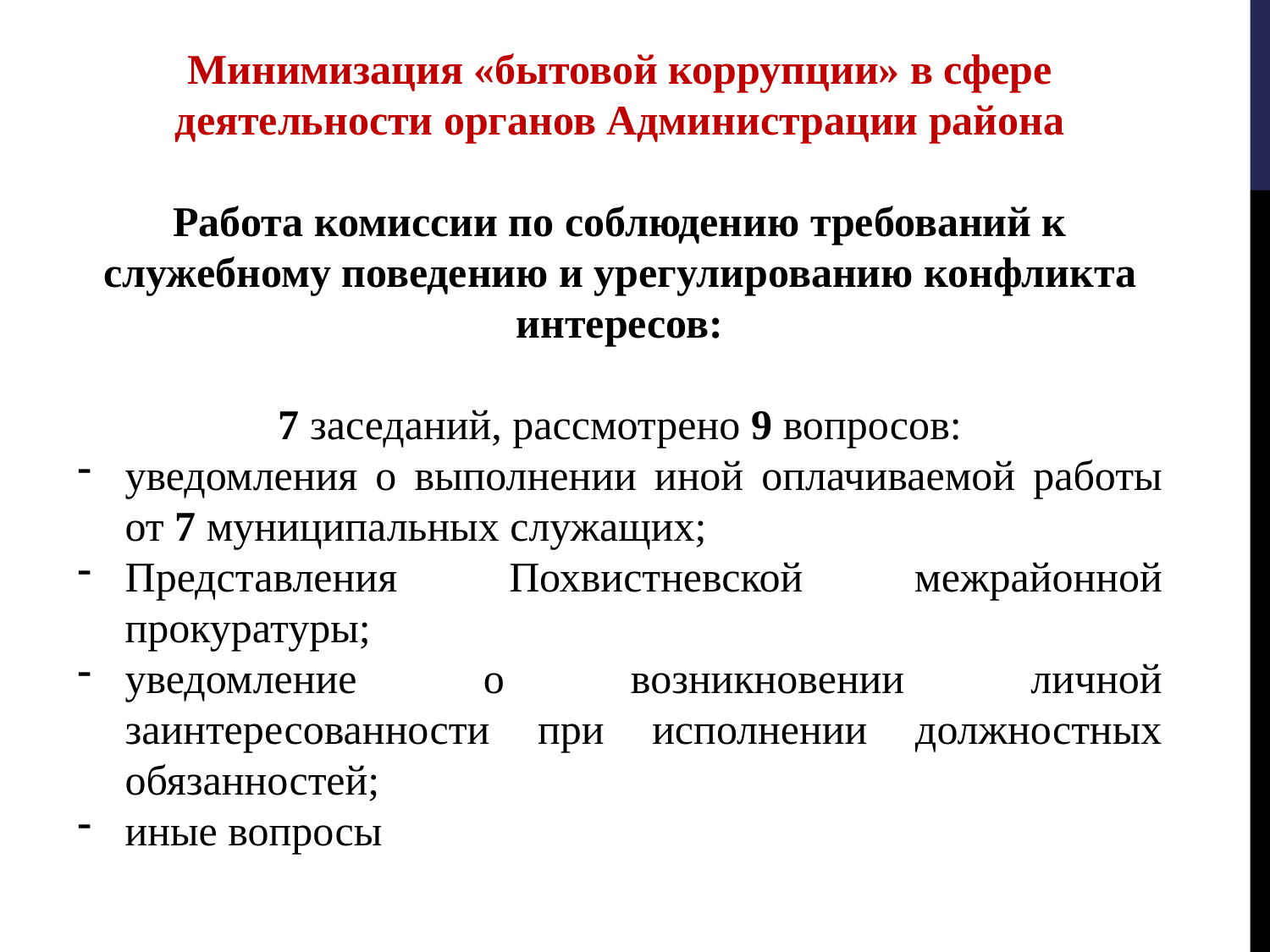

Минимизация «бытовой коррупции» в сфере деятельности органов Администрации района

Работа комиссии по соблюдению требований к служебному поведению и урегулированию конфликта интересов:

7 заседаний, рассмотрено 9 вопросов:
уведомления о выполнении иной оплачиваемой работы от 7 муниципальных служащих;
Представления Похвистневской межрайонной прокуратуры;
уведомление о возникновении личной заинтересованности при исполнении должностных обязанностей;
иные вопросы